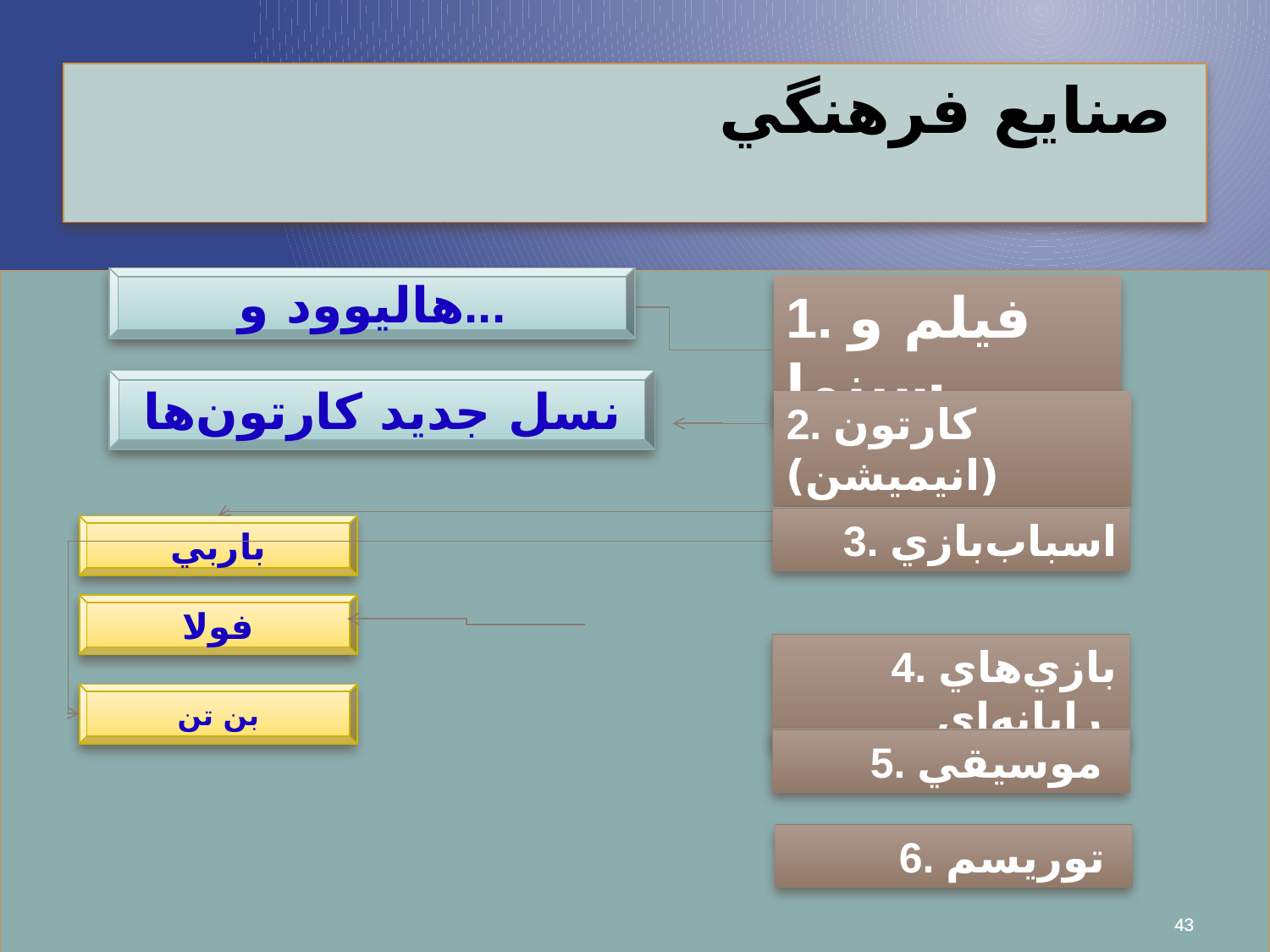

صنایع فرهنگي
هاليوود و...

1. فیلم و سینما
نسل جدید کارتون‌ها
2. کارتون (انیمیشن)
3. اسباب‌بازي
باربي
فولا
4. بازي‌هاي رايانه‌اي
بن تن
5. موسيقي
6. توریسم
43
43